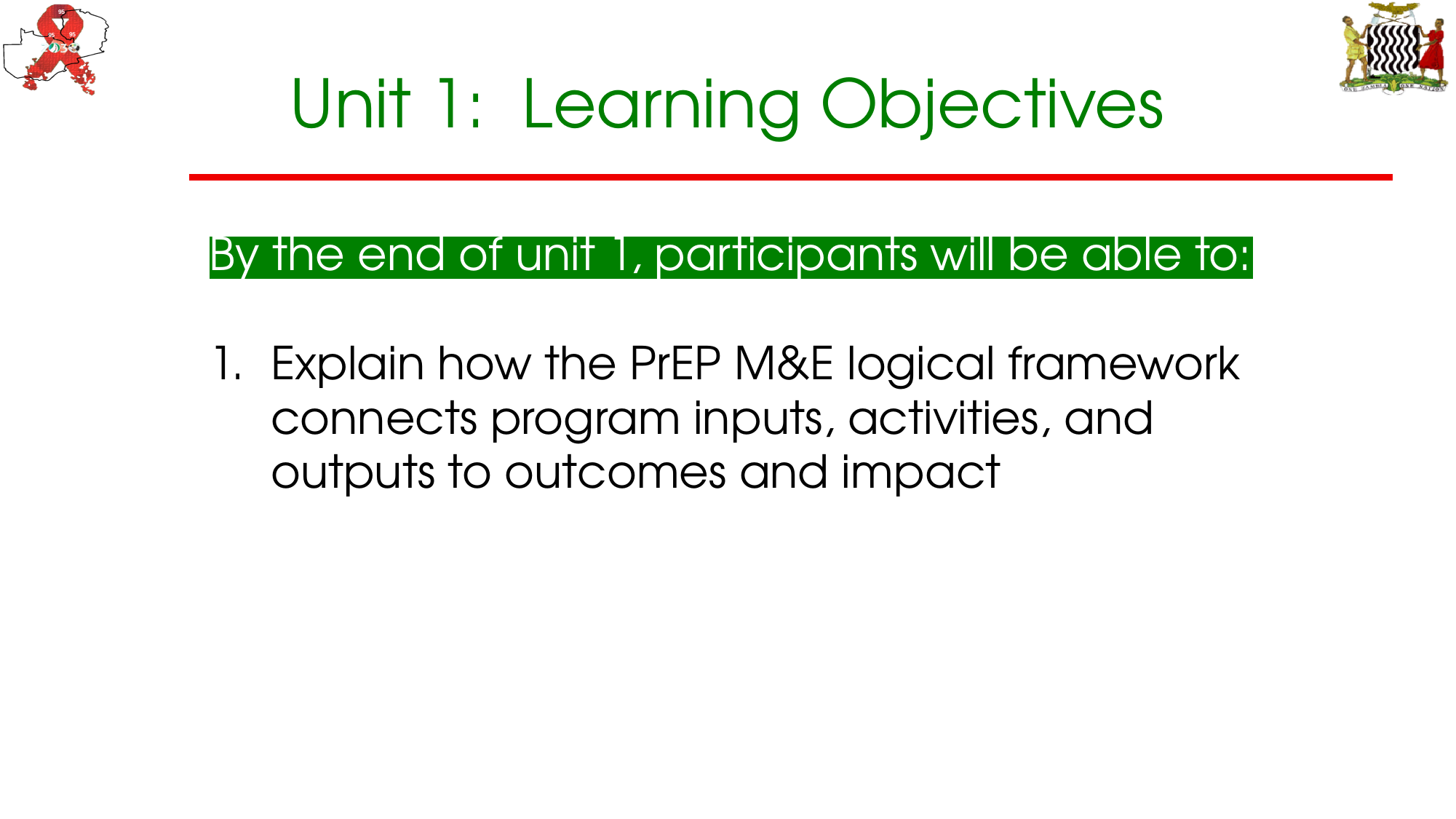

# Unit 1:  Learning Objectives
By the end of unit 1, participants will be able to:

Explain how the PrEP M&E logical framework connects program inputs, activities, and outputs to outcomes and impact